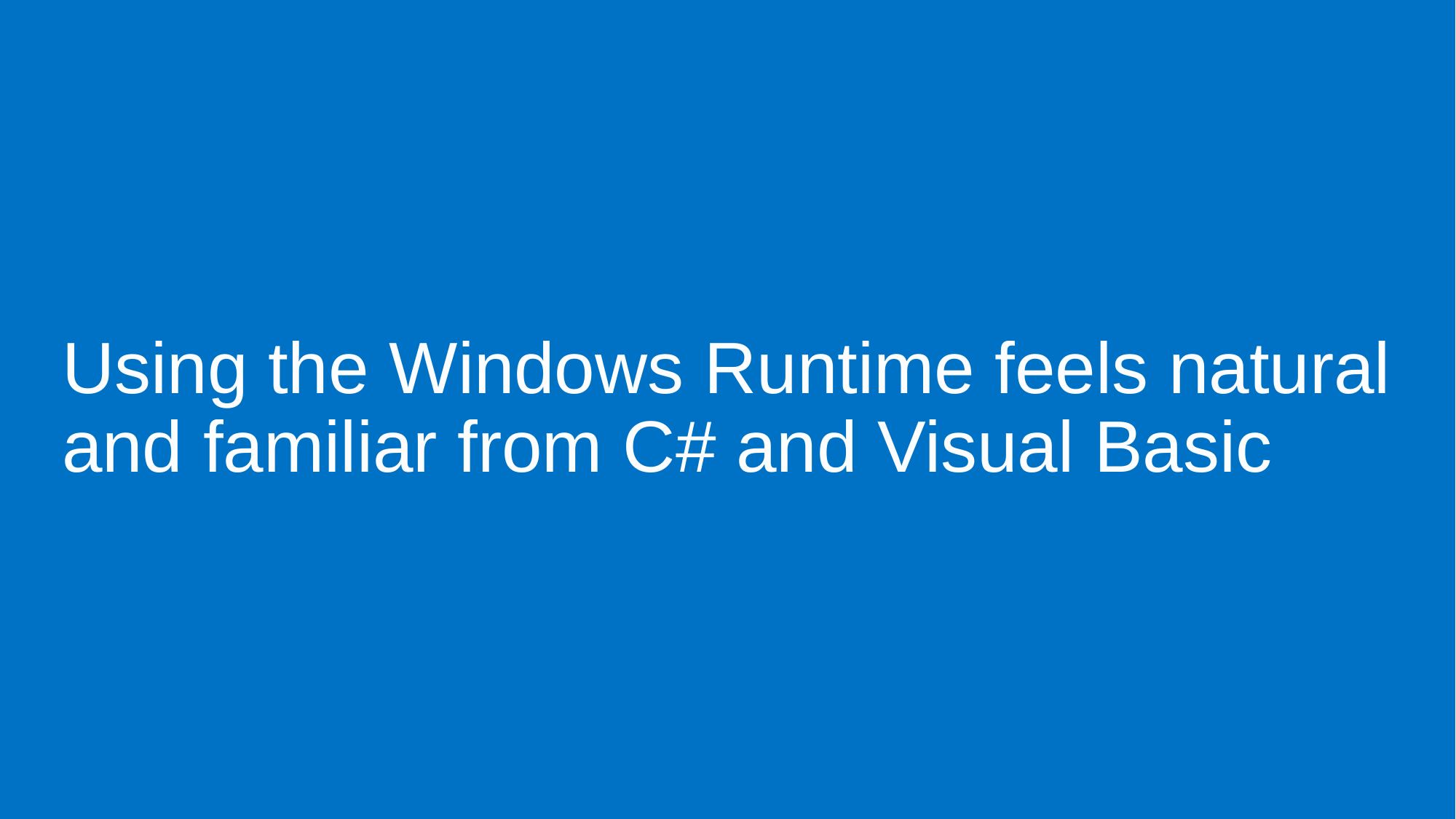

# Using the Windows Runtime feels natural and familiar from C# and Visual Basic